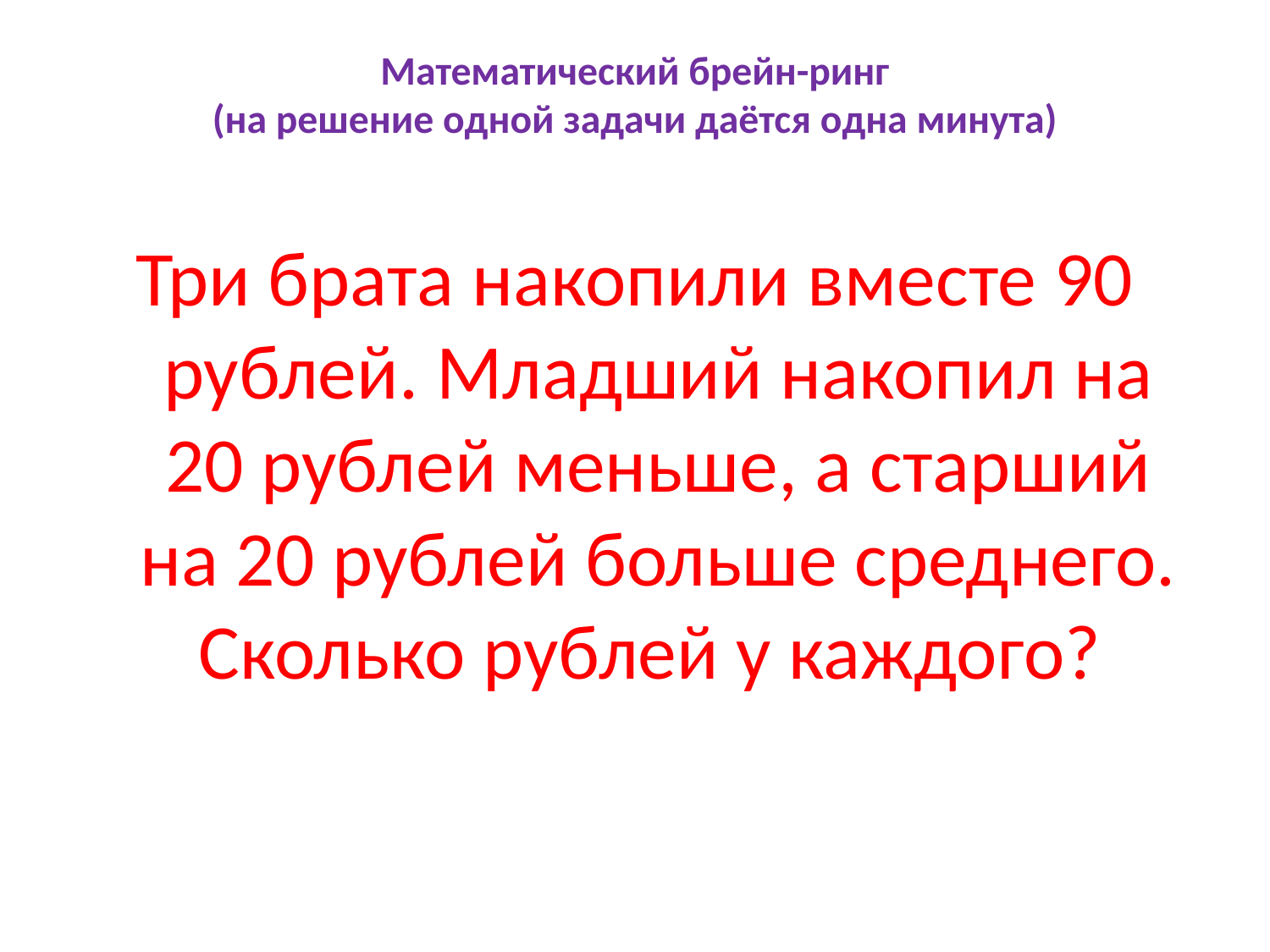

# Математический брейн-ринг (на решение одной задачи даётся одна минута)
Три брата накопили вместе 90 рублей. Младший накопил на 20 рублей меньше, а старший на 20 рублей больше среднего. Сколько рублей у каждого?